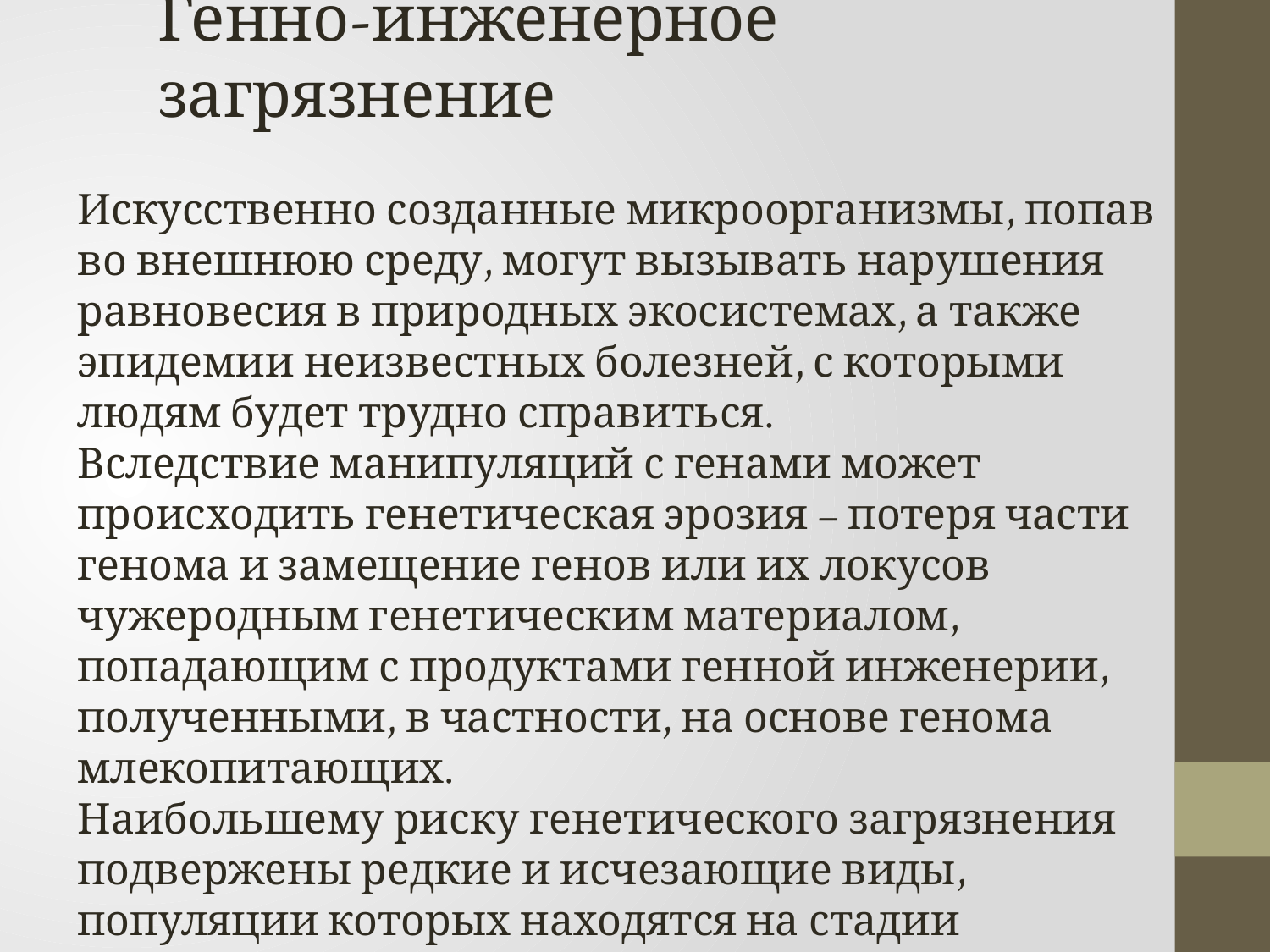

Генно-инженерное загрязнение
Искусственно созданные микроорганизмы, попав во внешнюю среду, могут вызывать нарушения равновесия в природных экосистемах, а также эпидемии неизвестных болезней, с которыми людям будет трудно справиться.
Вследствие манипуляций с генами может происходить генетическая эрозия – потеря части генома и замещение генов или их локусов чужеродным генетическим материалом, попадающим с продуктами генной инженерии, полученными, в частности, на основе генома млекопитающих.
Наибольшему риску генетического загрязнения подвержены редкие и исчезающие виды, популяции которых находятся на стадии деградации.